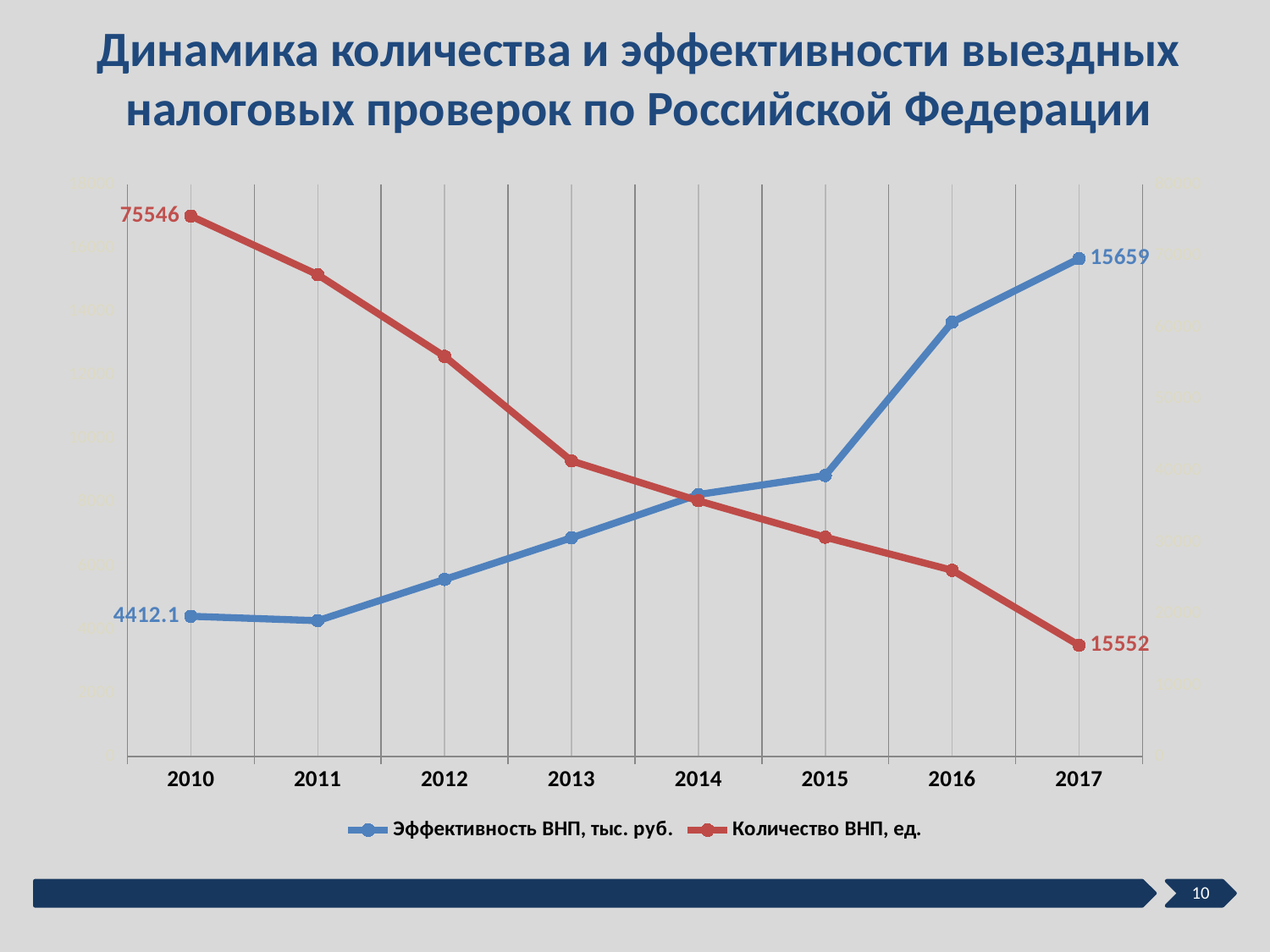

Динамика количества и эффективности выездных налоговых проверок по Российской Федерации

### Chart

| Category | Эффективность ВНП, тыс. руб. | Количество ВНП, ед. |
|---|---|---|
| 2010 | 4412.1 | 75546.0 |
| 2011 | 4275.0 | 67353.0 |
| 2012 | 5572.0 | 55932.0 |
| 2013 | 6880.0 | 41331.0 |
| 2014 | 8242.0 | 35758.0 |
| 2015 | 8842.0 | 30662.0 |
| 2016 | 13661.0 | 26043.0 |
| 2017 | 15659.0 | 15552.0 |
10